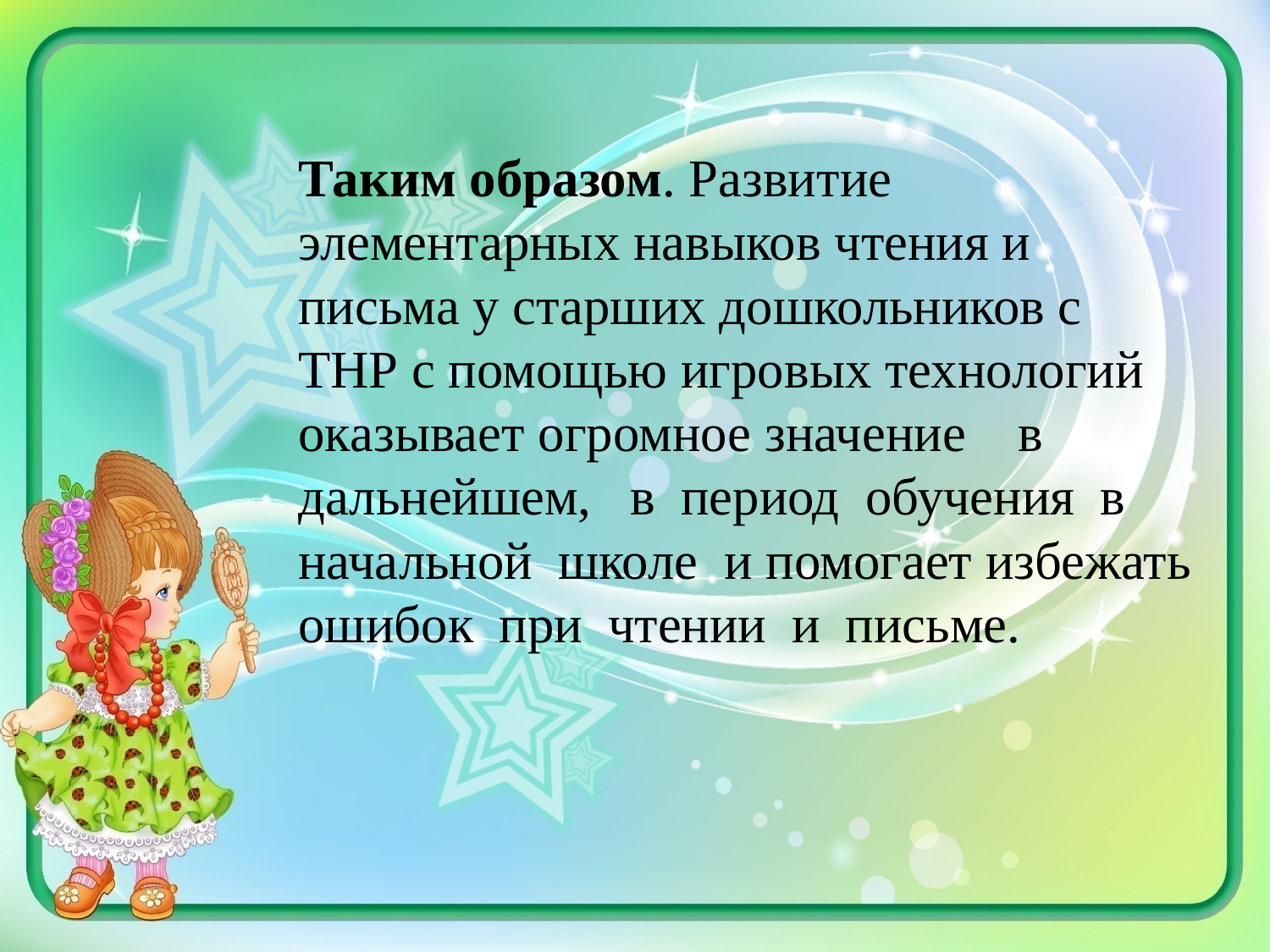

#
Таким образом. Развитие элементарных навыков чтения и письма у старших дошкольников с ТНР с помощью игровых технологий оказывает огромное значение    в
дальнейшем,   в  период  обучения  в начальной  школе  и помогает избежать ошибок  при  чтении  и  письме.